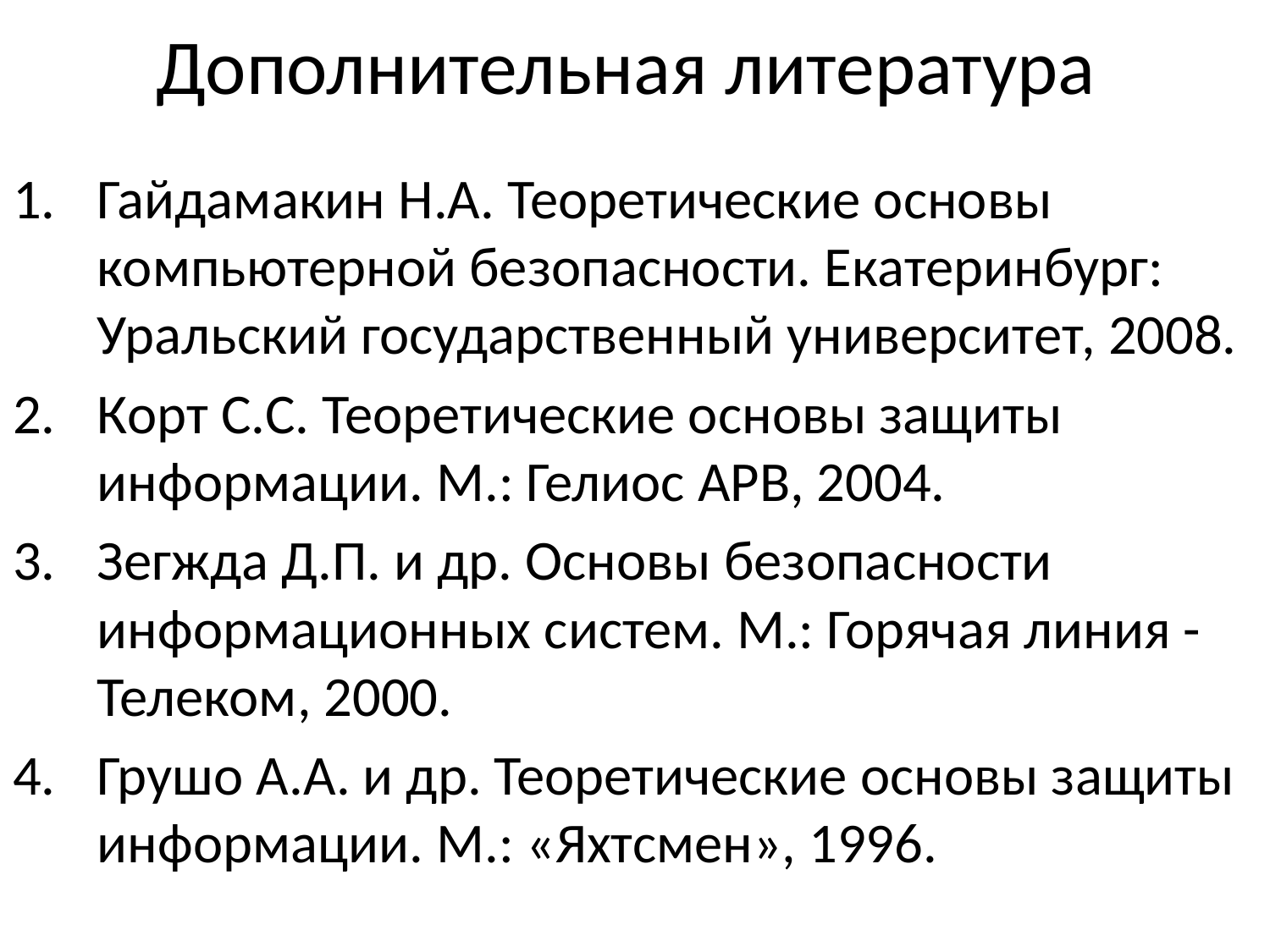

# Дополнительная литература
Гайдамакин Н.А. Теоретические основы компьютерной безопасности. Екатеринбург: Уральский государственный университет, 2008.
Корт С.С. Теоретические основы защиты информации. М.: Гелиос АРВ, 2004.
Зегжда Д.П. и др. Основы безопасности информационных систем. М.: Горячая линия - Телеком, 2000.
Грушо А.А. и др. Теоретические основы защиты информации. М.: «Яхтсмен», 1996.